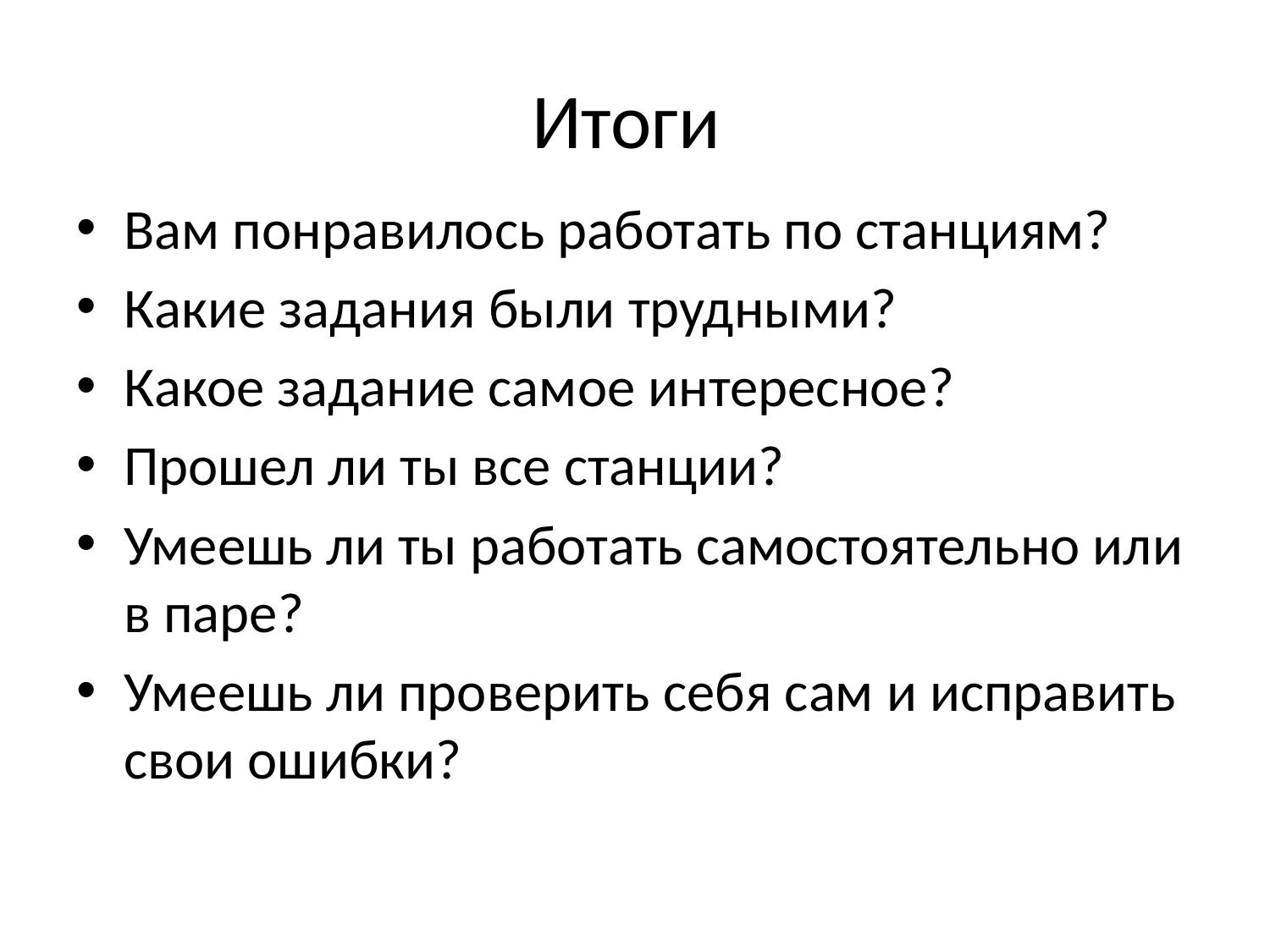

# Итоги
Вам понравилось работать по станциям?
Какие задания были трудными?
Какое задание самое интересное?
Прошел ли ты все станции?
Умеешь ли ты работать самостоятельно или в паре?
Умеешь ли проверить себя сам и исправить свои ошибки?